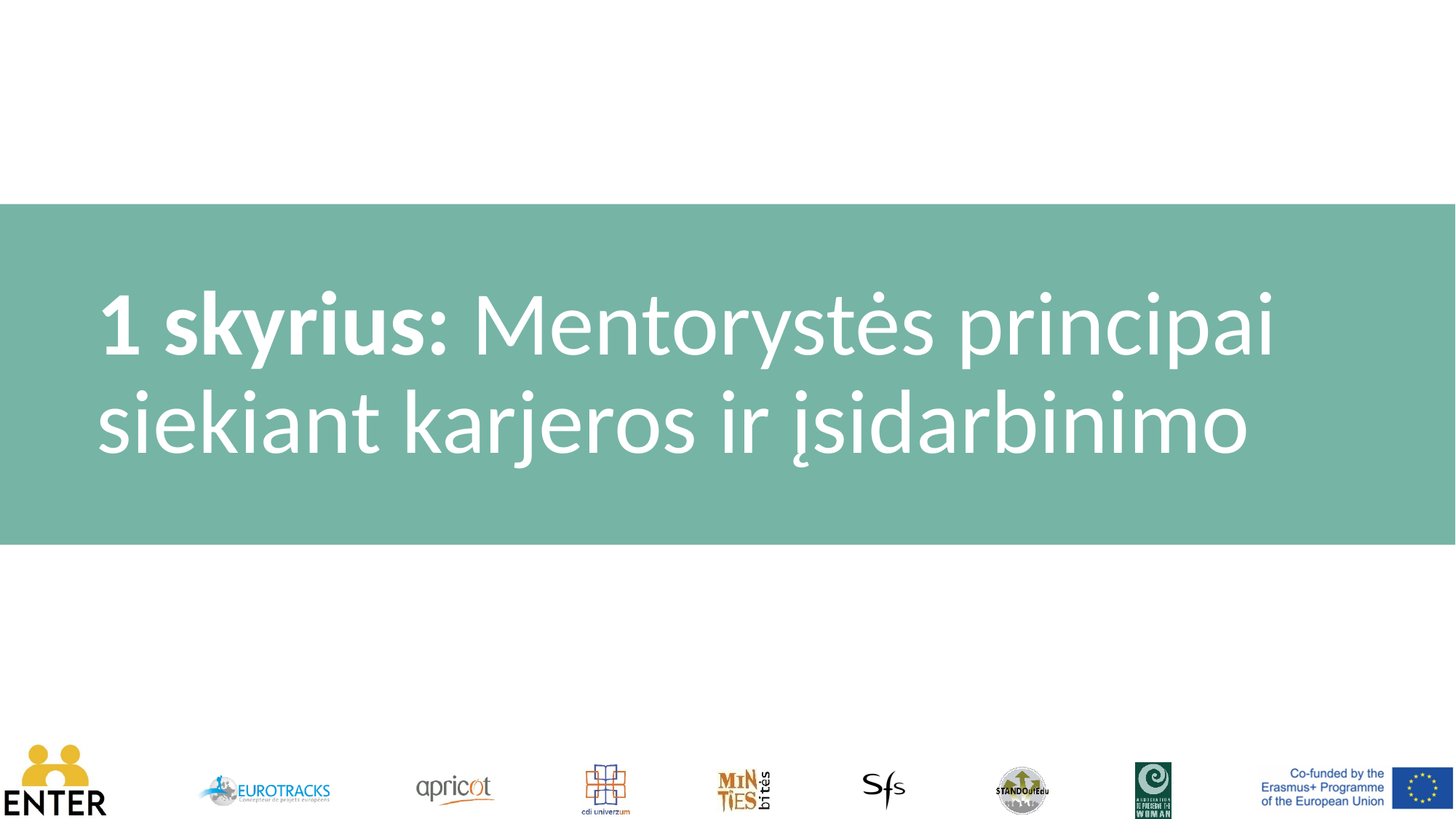

# 1 skyrius: Mentorystės principai siekiant karjeros ir įsidarbinimo